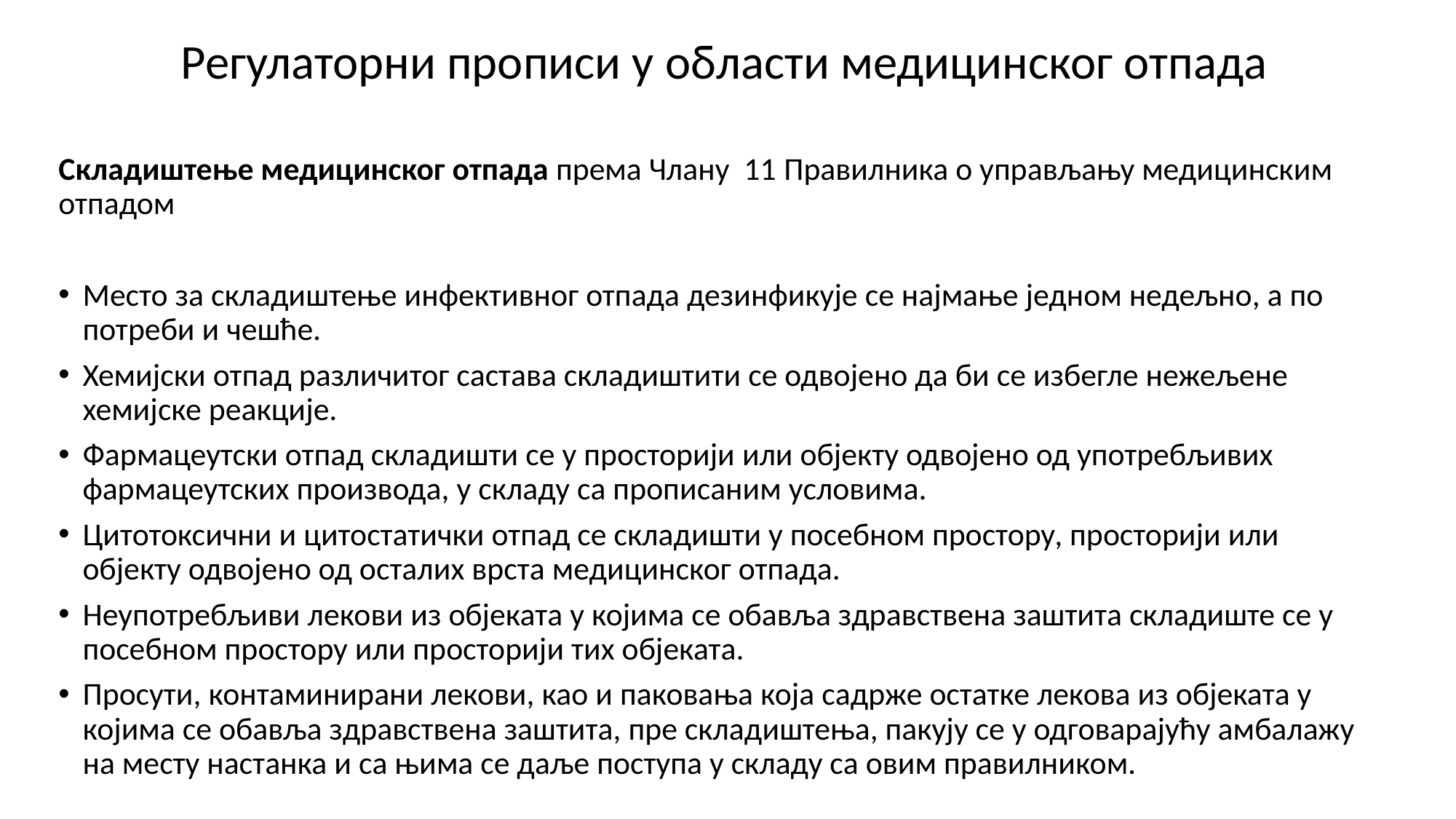

# Регулаторни прописи у области медицинског отпада
Складиштење медицинског отпада према Члану  11 Правилника о управљању медицинским отпадом

Место за складиштење инфективног отпада дезинфикује се најмање једном недељно, а по потреби и чешће.
Хемијски отпад различитог састава складиштити се одвојено да би се избегле нежељене хемијске реакције.
Фармацеутски отпад складишти се у просторији или објекту одвојено од употребљивих фармацеутских производа, у складу са прописаним условима.
Цитотоксични и цитостатички отпад се складишти у посебном простору, просторији или објекту одвојено од осталих врста медицинског отпада.
Неупотребљиви лекови из објеката у којима се обавља здравствена заштита складиште се у посебном простору или просторији тих објеката.
Просути, контаминирани лекови, као и паковања која садрже остатке лекова из објеката у којима се обавља здравствена заштита, пре складиштења, пакују се у одговарајућу амбалажу на месту настанка и са њима се даље поступа у складу са овим правилником.